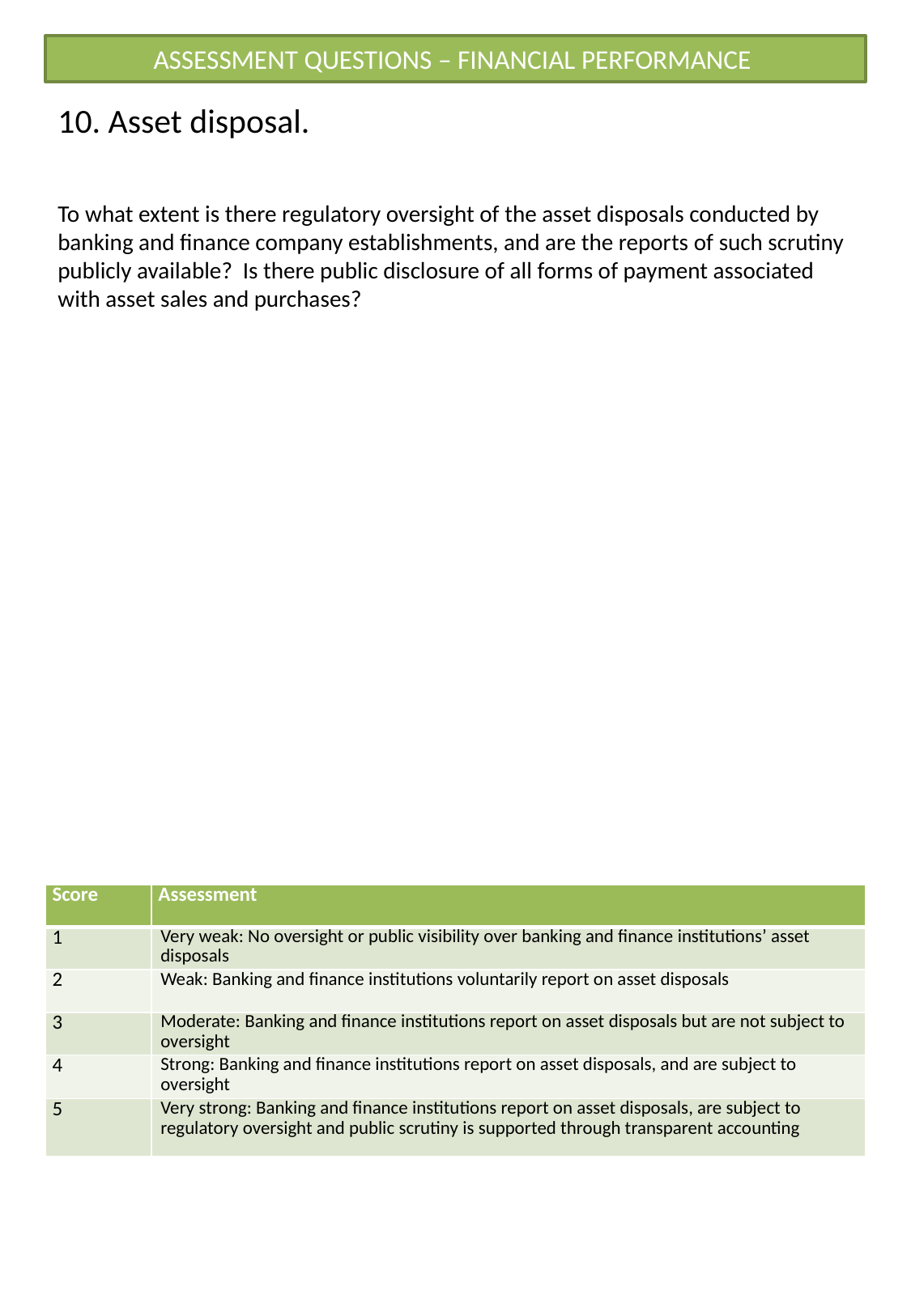

ASSESSMENT QUESTIONS – FINANCIAL PERFORMANCE
# 10. Asset disposal.
To what extent is there regulatory oversight of the asset disposals conducted by banking and finance company establishments, and are the reports of such scrutiny publicly available?  Is there public disclosure of all forms of payment associated with asset sales and purchases?
| Score | Assessment |
| --- | --- |
| 1 | Very weak: No oversight or public visibility over banking and finance institutions’ asset disposals |
| 2 | Weak: Banking and finance institutions voluntarily report on asset disposals |
| 3 | Moderate: Banking and finance institutions report on asset disposals but are not subject to oversight |
| 4 | Strong: Banking and finance institutions report on asset disposals, and are subject to oversight |
| 5 | Very strong: Banking and finance institutions report on asset disposals, are subject to regulatory oversight and public scrutiny is supported through transparent accounting |